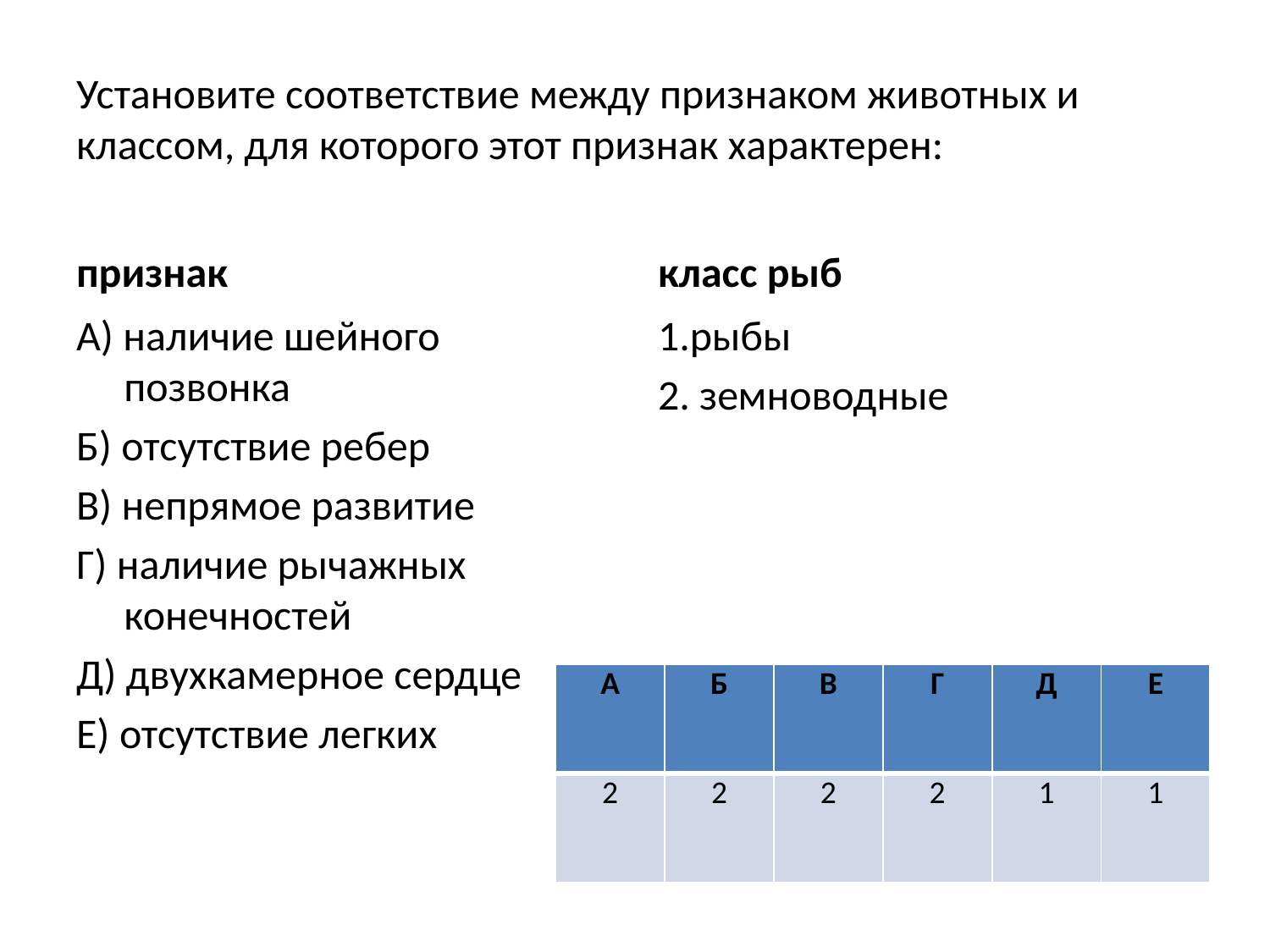

# Установите соответствие между признаком животных и классом, для которого этот признак характерен:
признак
класс рыб
А) наличие шейного позвонка
Б) отсутствие ребер
В) непрямое развитие
Г) наличие рычажных конечностей
Д) двухкамерное сердце
Е) отсутствие легких

1.рыбы
2. земноводные

| А | Б | В | Г | Д | Е |
| --- | --- | --- | --- | --- | --- |
| 2 | 2 | 2 | 2 | 1 | 1 |